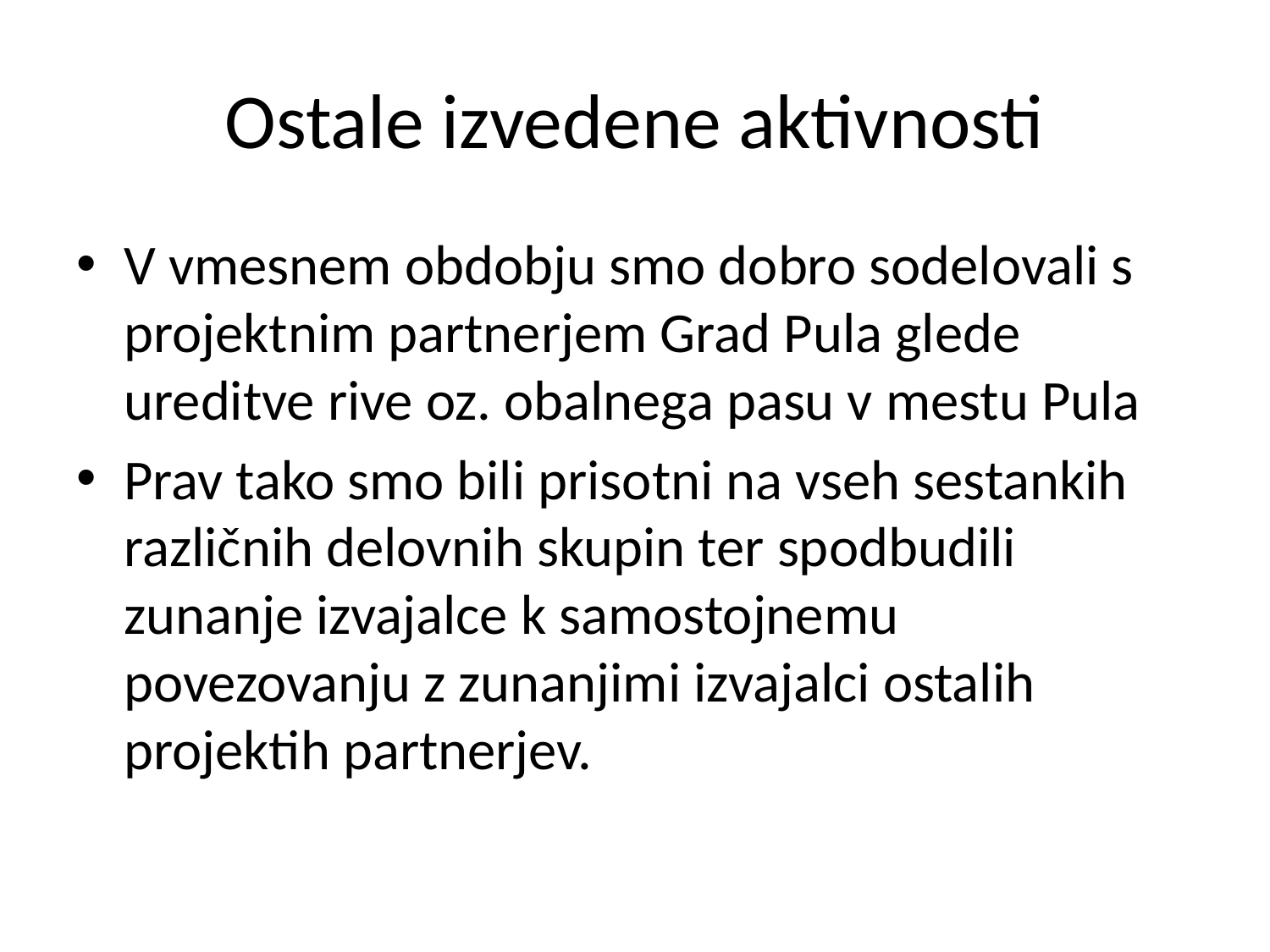

# Ostale izvedene aktivnosti
V vmesnem obdobju smo dobro sodelovali s projektnim partnerjem Grad Pula glede ureditve rive oz. obalnega pasu v mestu Pula
Prav tako smo bili prisotni na vseh sestankih različnih delovnih skupin ter spodbudili zunanje izvajalce k samostojnemu povezovanju z zunanjimi izvajalci ostalih projektih partnerjev.